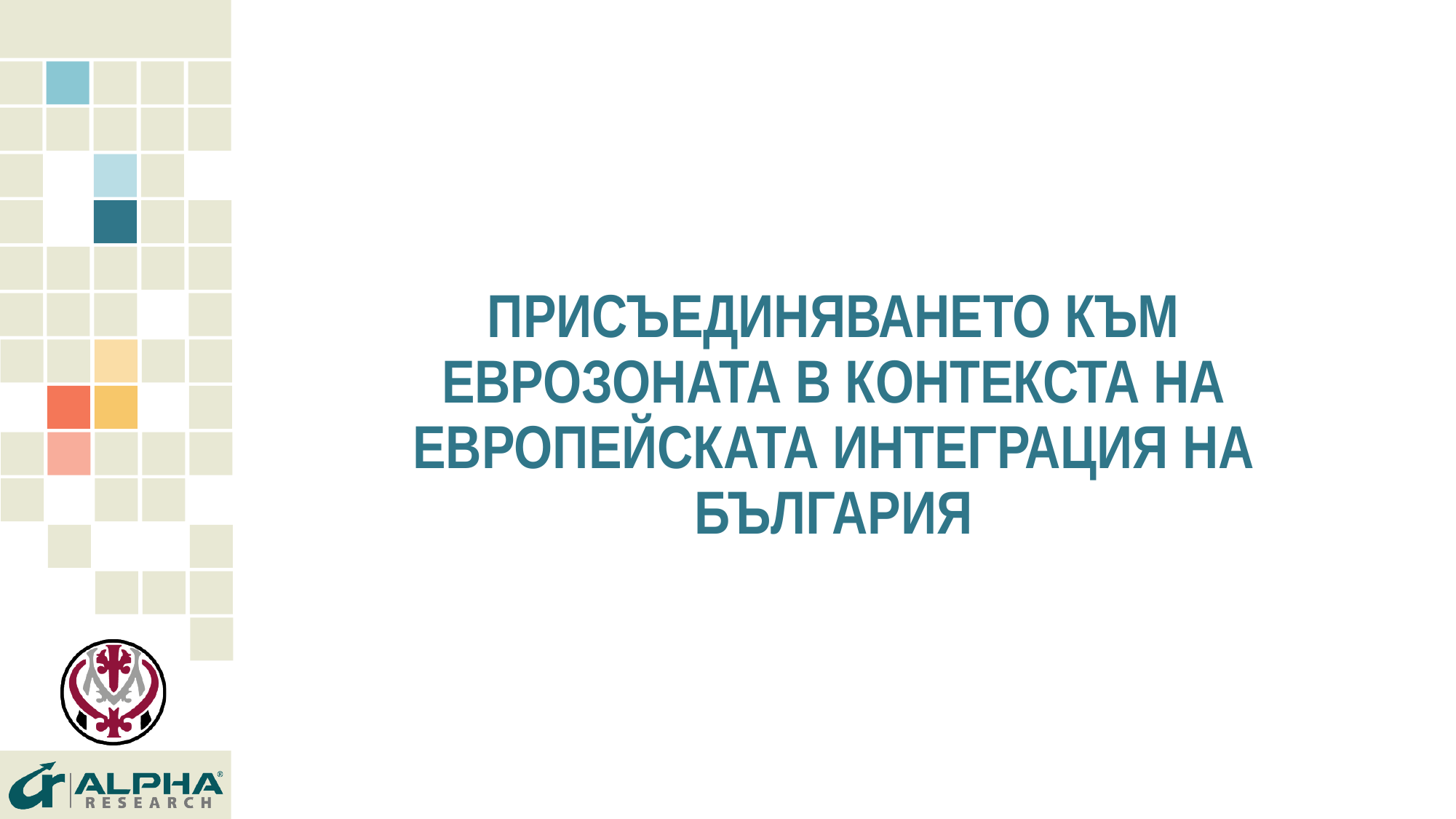

# Присъединяването към еврозоната в контекста на европейската интеграция на България